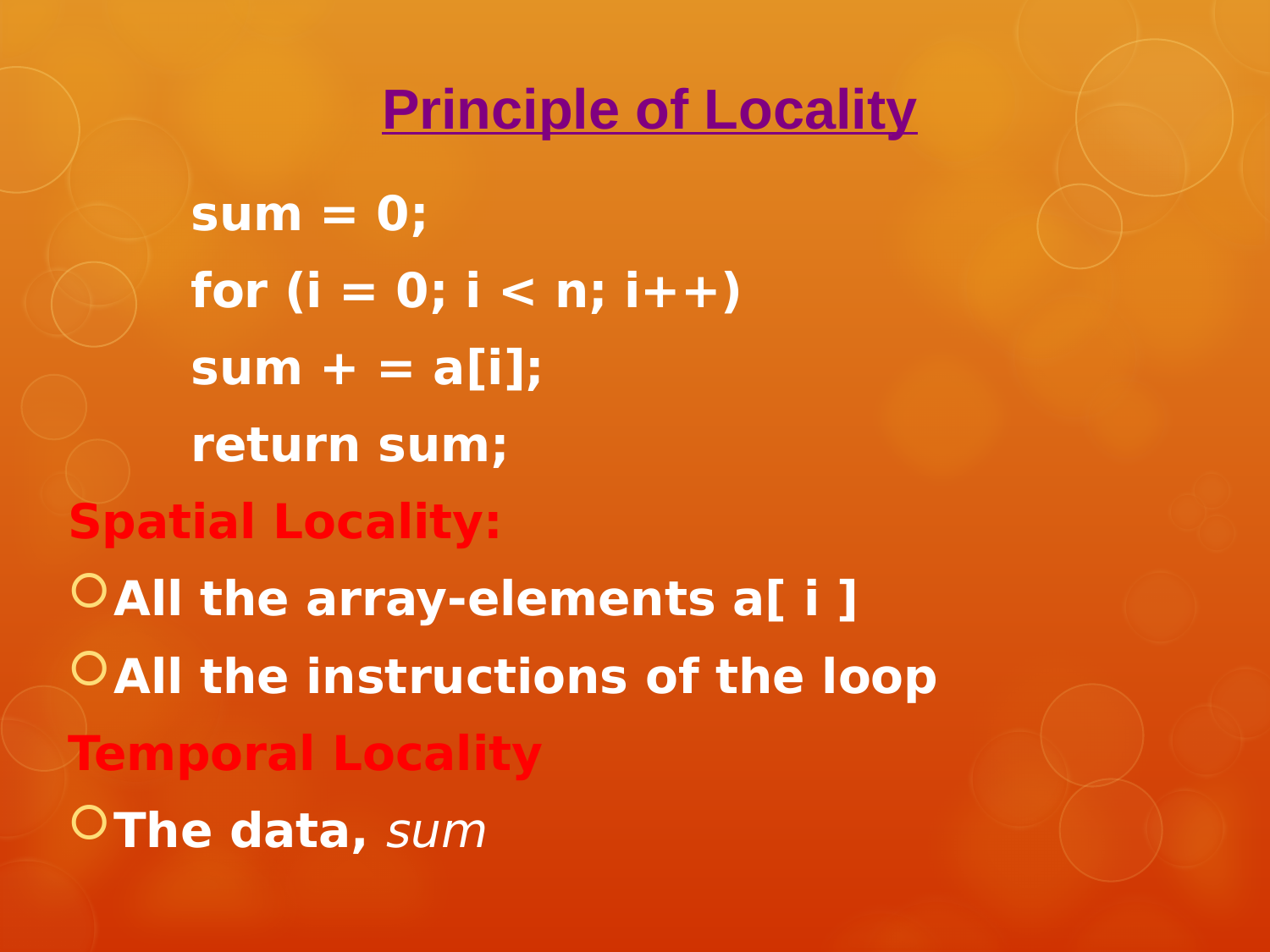

Principle of Locality
				sum = 0;
				for (i = 0; i < n; i++)
					sum + = a[i];
				return sum;
Spatial Locality:
All the array-elements a[ i ]
All the instructions of the loop
Temporal Locality
The data, sum